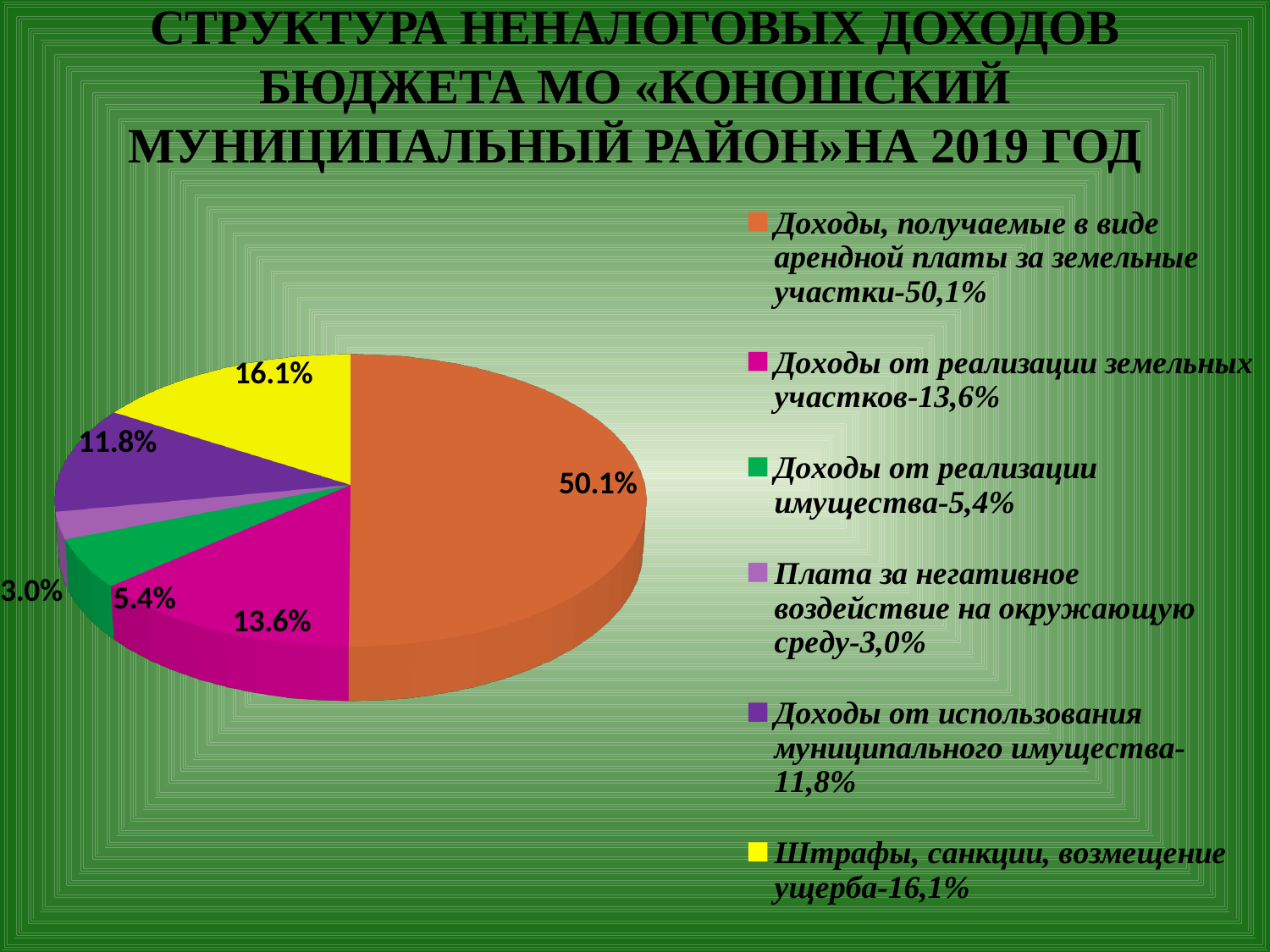

# СТРУКТУРА НЕНАЛОГОВЫХ ДОХОДОВ БЮДЖЕТА МО «КОНОШСКИЙ МУНИЦИПАЛЬНЫЙ РАЙОН»НА 2019 ГОД

[unsupported chart]